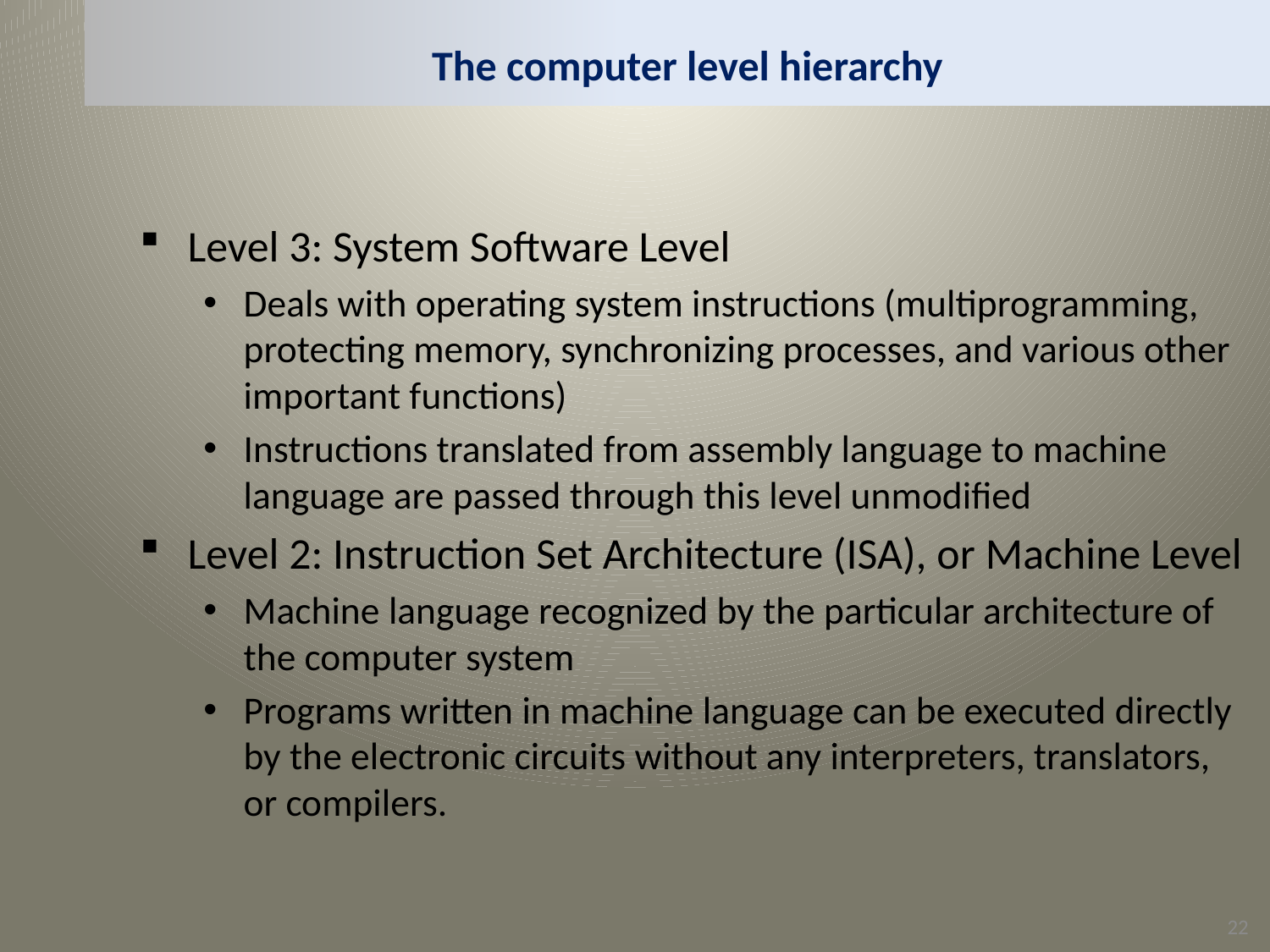

# The computer level hierarchy
Level 3: System Software Level
Deals with operating system instructions (multiprogramming, protecting memory, synchronizing processes, and various other important functions)
Instructions translated from assembly language to machine language are passed through this level unmodified
Level 2: Instruction Set Architecture (ISA), or Machine Level
Machine language recognized by the particular architecture of the computer system
Programs written in machine language can be executed directly by the electronic circuits without any interpreters, translators, or compilers.